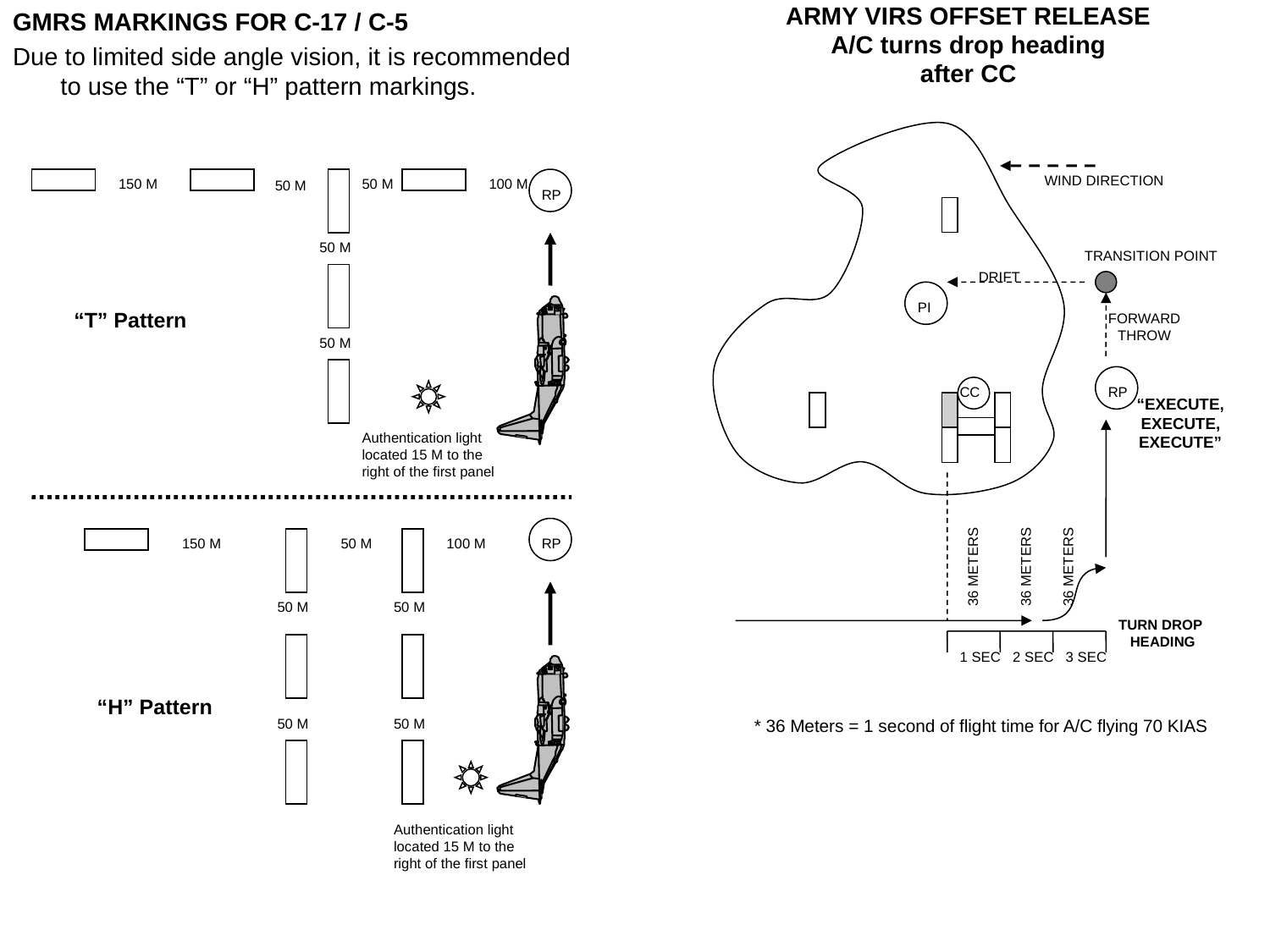

GMRS MARKINGS FOR C-17 / C-5
Due to limited side angle vision, it is recommended to use the “T” or “H” pattern markings.

ARMY VIRS OFFSET RELEASE
A/C turns drop heading
after CC

WIND DIRECTION

TRANSITION POINT
DRIFT

PI

FORWARD
THROW

CC

RP
“EXECUTE,
EXECUTE,
EXECUTE”

36 METERS
36 METERS
36 METERS
TURN DROP
 HEADING

1 SEC   2 SEC   3 SEC

150 M

50 M

100 M

RP
50 M

50 M

“T” Pattern
50 M

Authentication light
located 15 M to the
right of the first panel

RP

150 M
50 M
100 M

50 M
50 M

“H” Pattern

50 M
50 M
* 36 Meters = 1 second of flight time for A/C flying 70 KIAS

Authentication light
located 15 M to the
right of the first panel